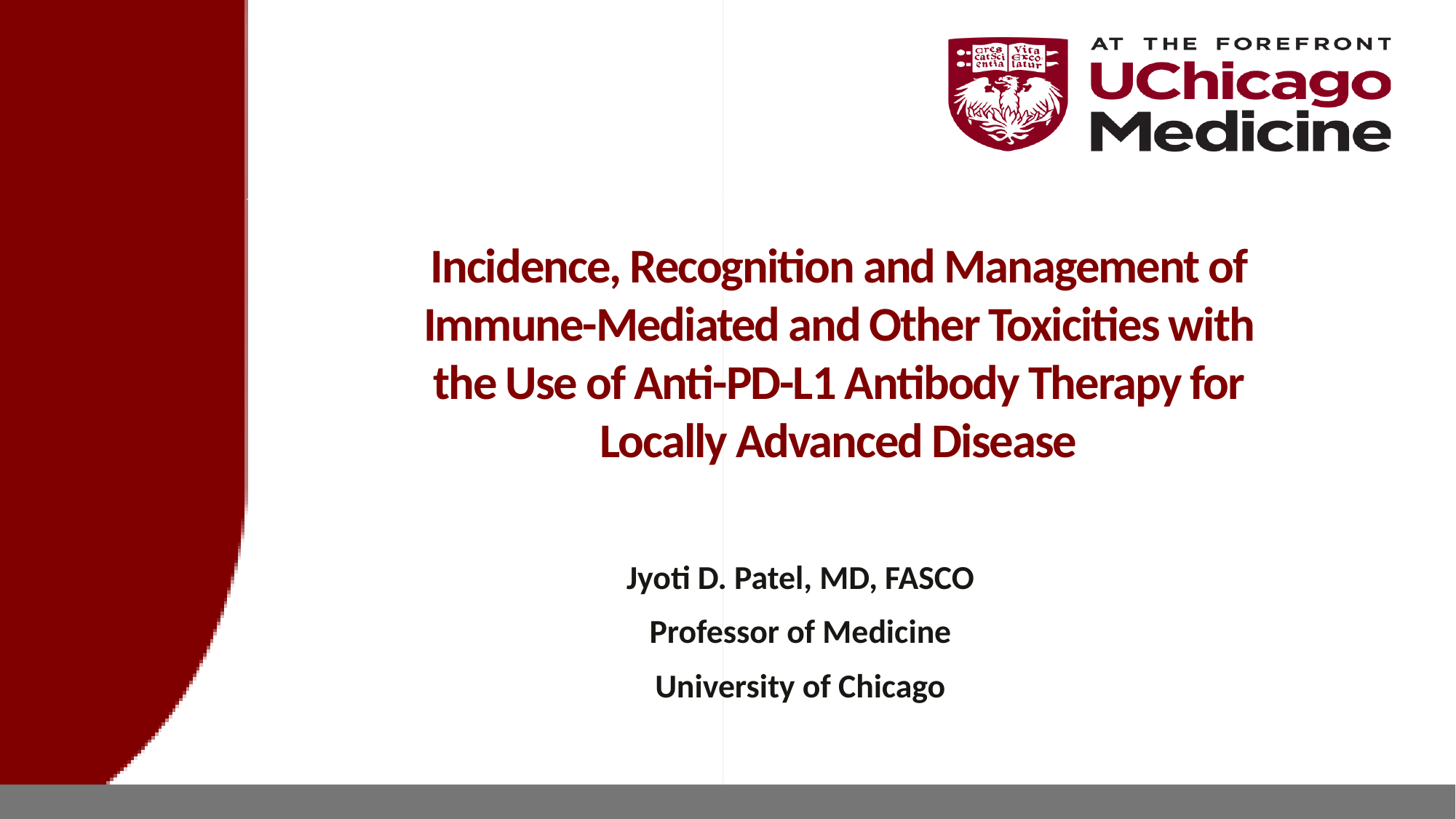

# Incidence, Recognition and Management of Immune-Mediated and Other Toxicities with the Use of Anti-PD-L1 Antibody Therapy for Locally Advanced Disease
Jyoti D. Patel, MD, FASCO
Professor of Medicine
University of Chicago